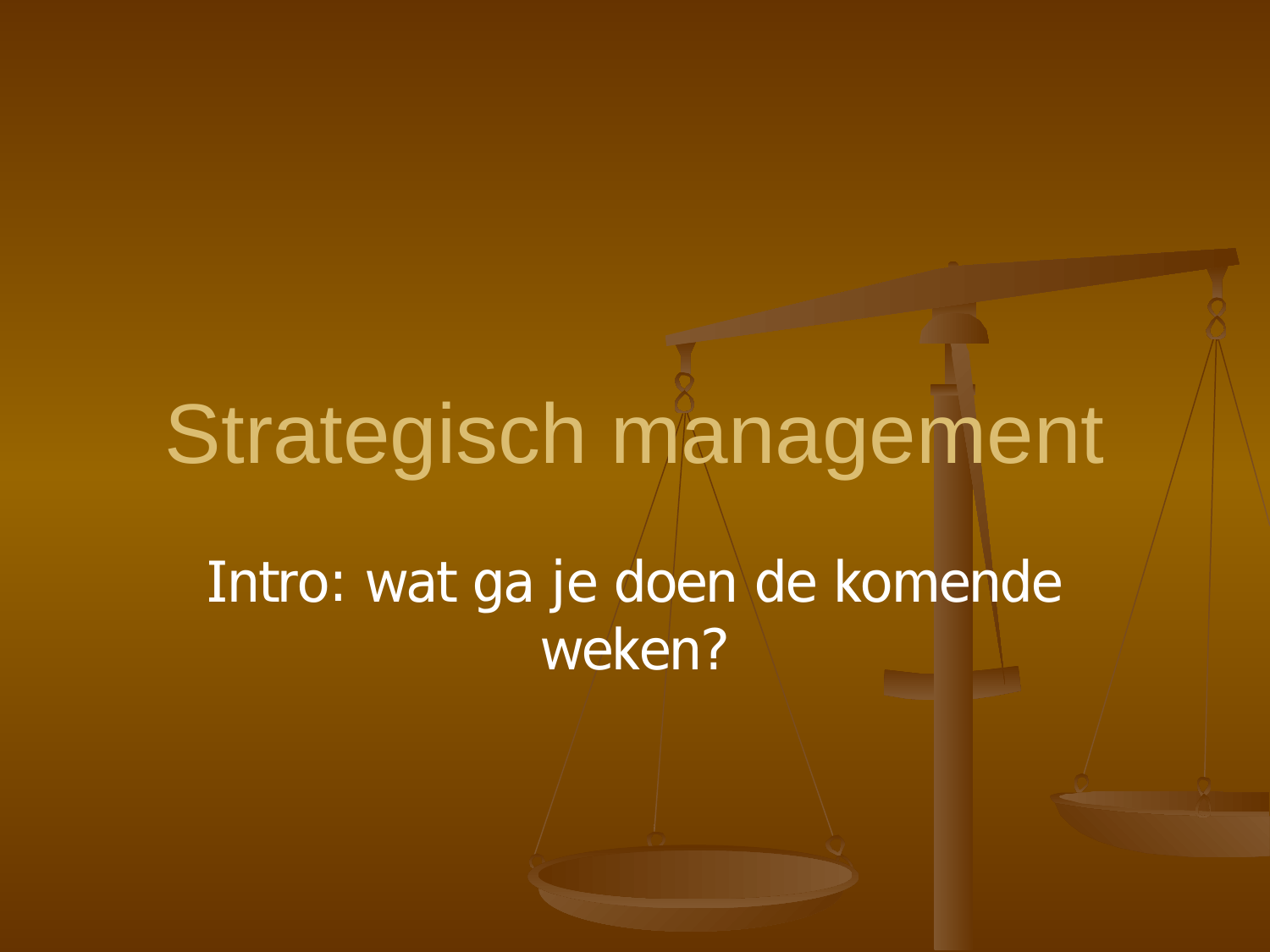

# Strategisch management
Intro: wat ga je doen de komende weken?